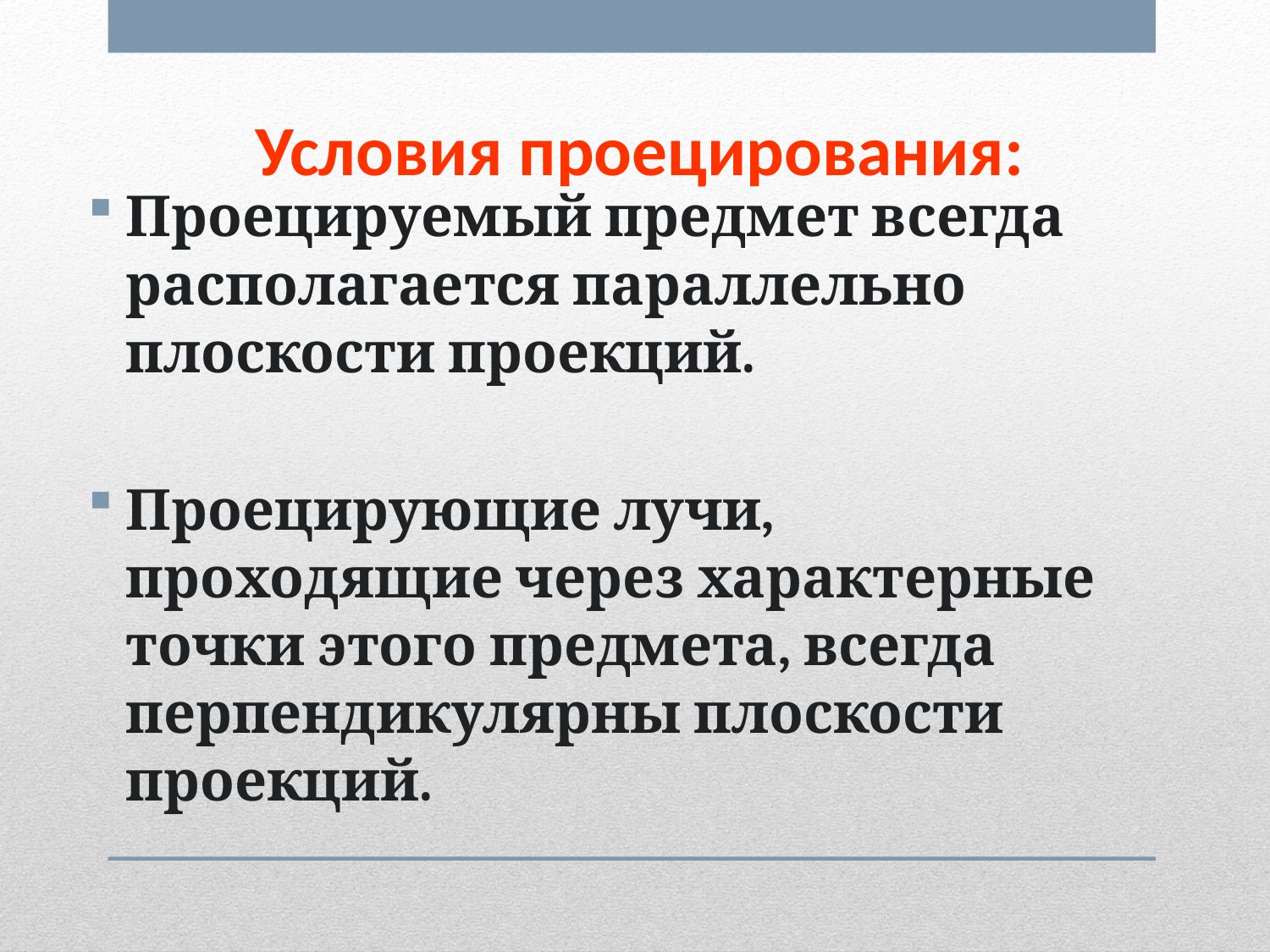

# Условия проецирования:
Проецируемый предмет всегда располагается параллельно плоскости проекций.

Проецирующие лучи, проходящие через характерные точки этого предмета, всегда перпендикулярны плоскости проекций.